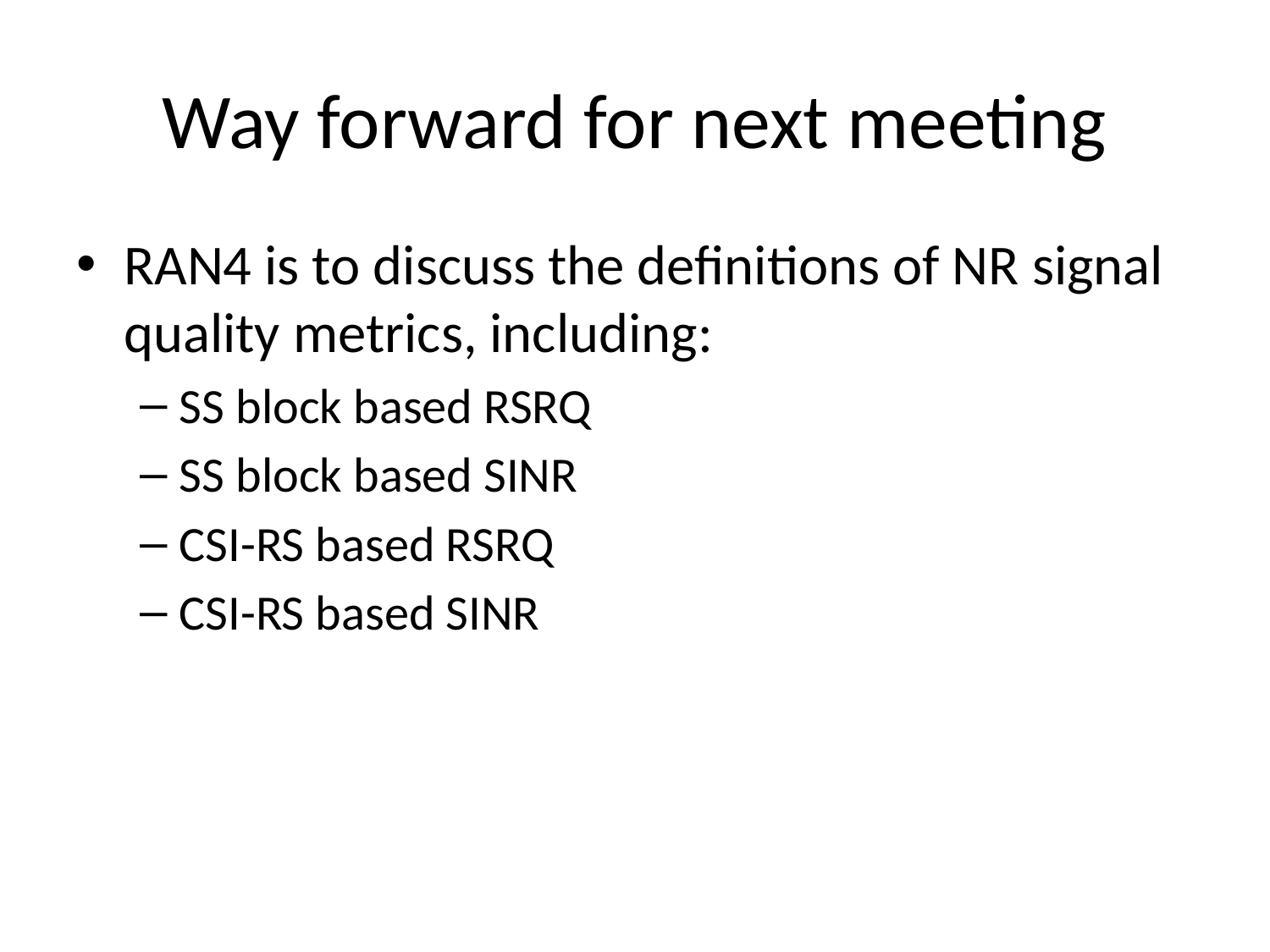

# Way forward for next meeting
RAN4 is to discuss the definitions of NR signal quality metrics, including:
SS block based RSRQ
SS block based SINR
CSI-RS based RSRQ
CSI-RS based SINR